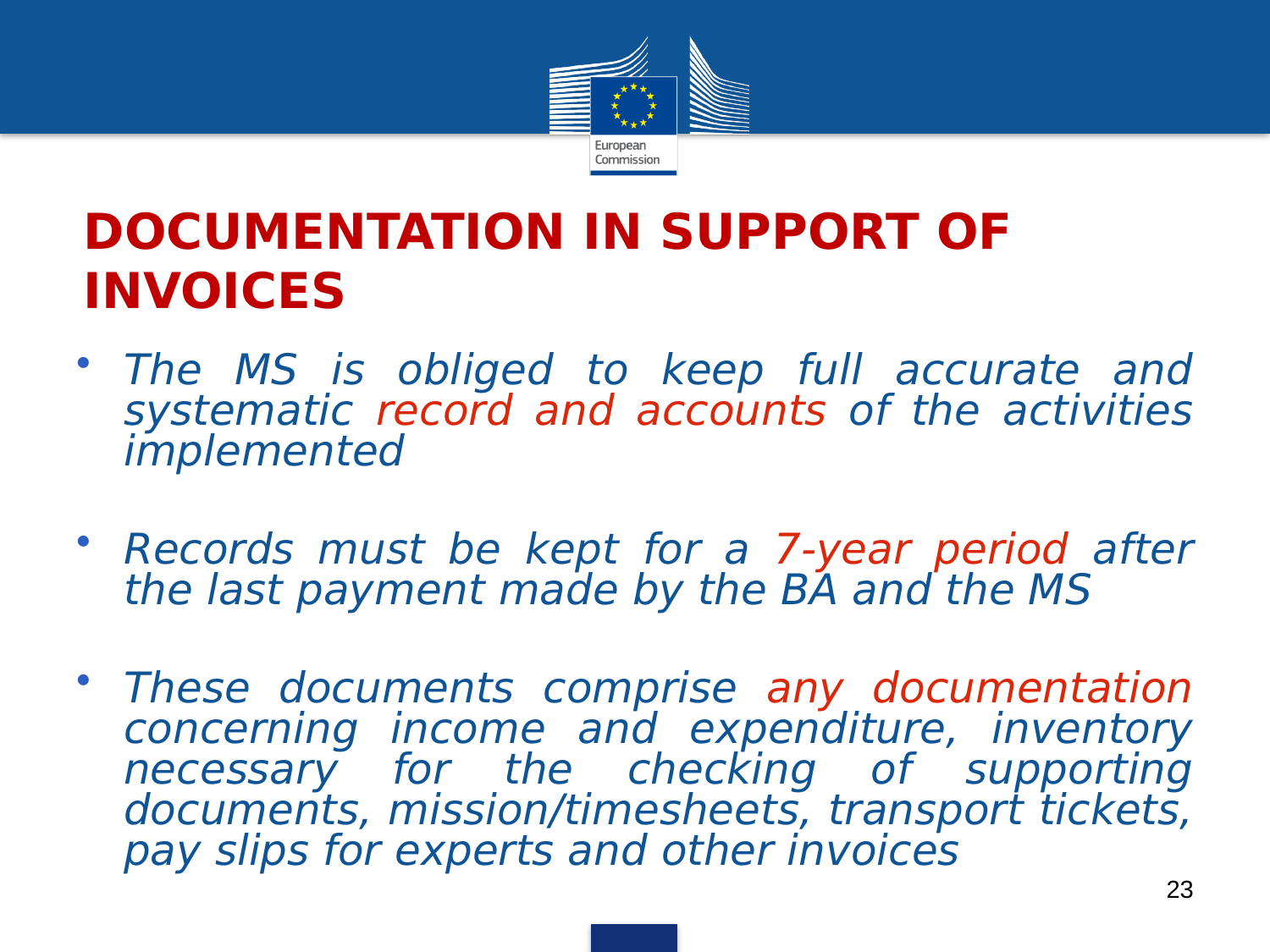

# DOCUMENTATION IN SUPPORT OF INVOICES
The MS is obliged to keep full accurate and systematic record and accounts of the activities implemented

Records must be kept for a 7-year period after the last payment made by the BA and the MS

These documents comprise any documentation concerning income and expenditure, inventory necessary for the checking of supporting documents, mission/timesheets, transport tickets, pay slips for experts and other invoices
23